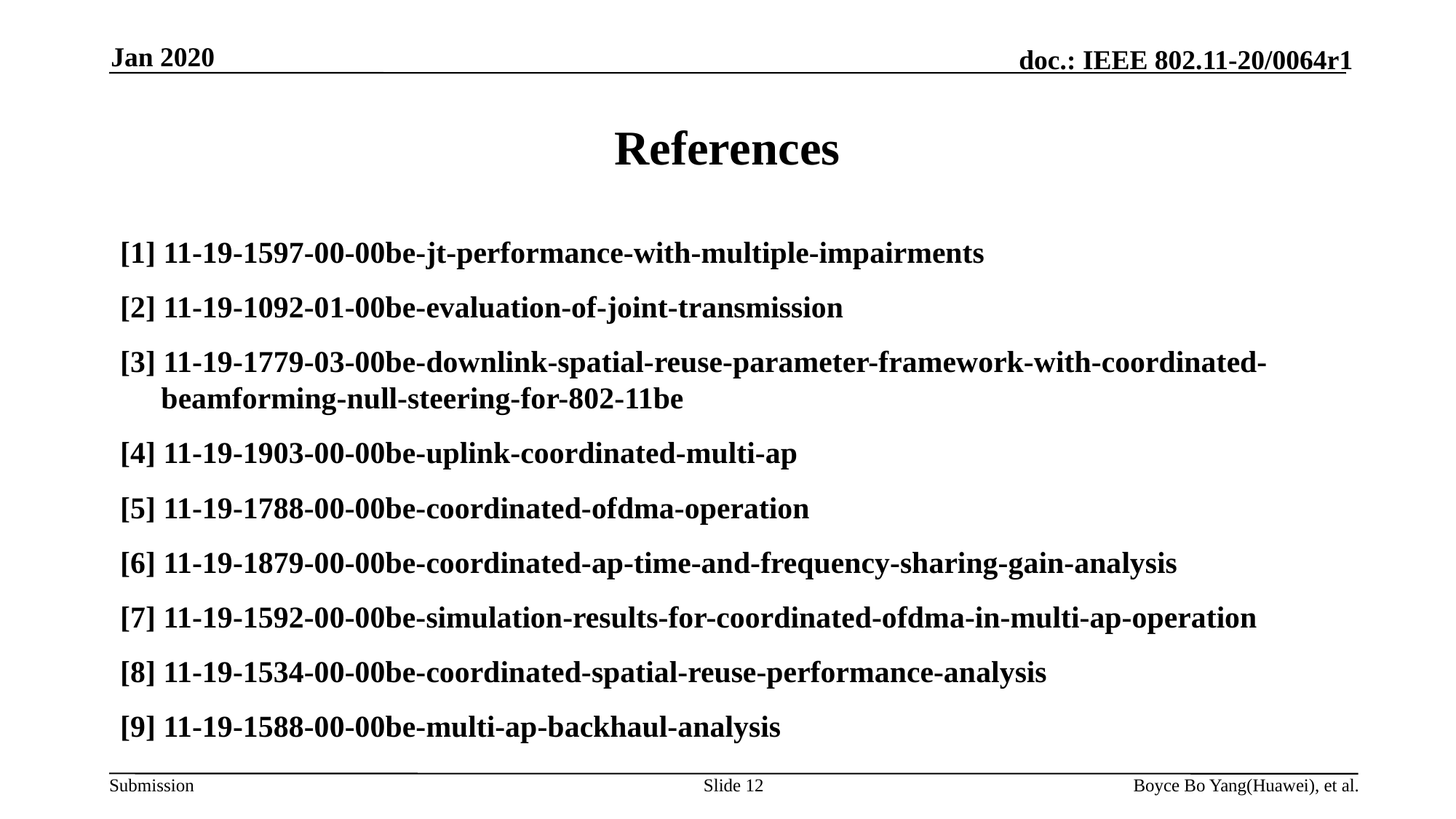

Jan 2020
# References
[1] 11-19-1597-00-00be-jt-performance-with-multiple-impairments
[2] 11-19-1092-01-00be-evaluation-of-joint-transmission
[3] 11-19-1779-03-00be-downlink-spatial-reuse-parameter-framework-with-coordinated-beamforming-null-steering-for-802-11be
[4] 11-19-1903-00-00be-uplink-coordinated-multi-ap
[5] 11-19-1788-00-00be-coordinated-ofdma-operation
[6] 11-19-1879-00-00be-coordinated-ap-time-and-frequency-sharing-gain-analysis
[7] 11-19-1592-00-00be-simulation-results-for-coordinated-ofdma-in-multi-ap-operation
[8] 11-19-1534-00-00be-coordinated-spatial-reuse-performance-analysis
[9] 11-19-1588-00-00be-multi-ap-backhaul-analysis
Slide 12
Boyce Bo Yang(Huawei), et al.